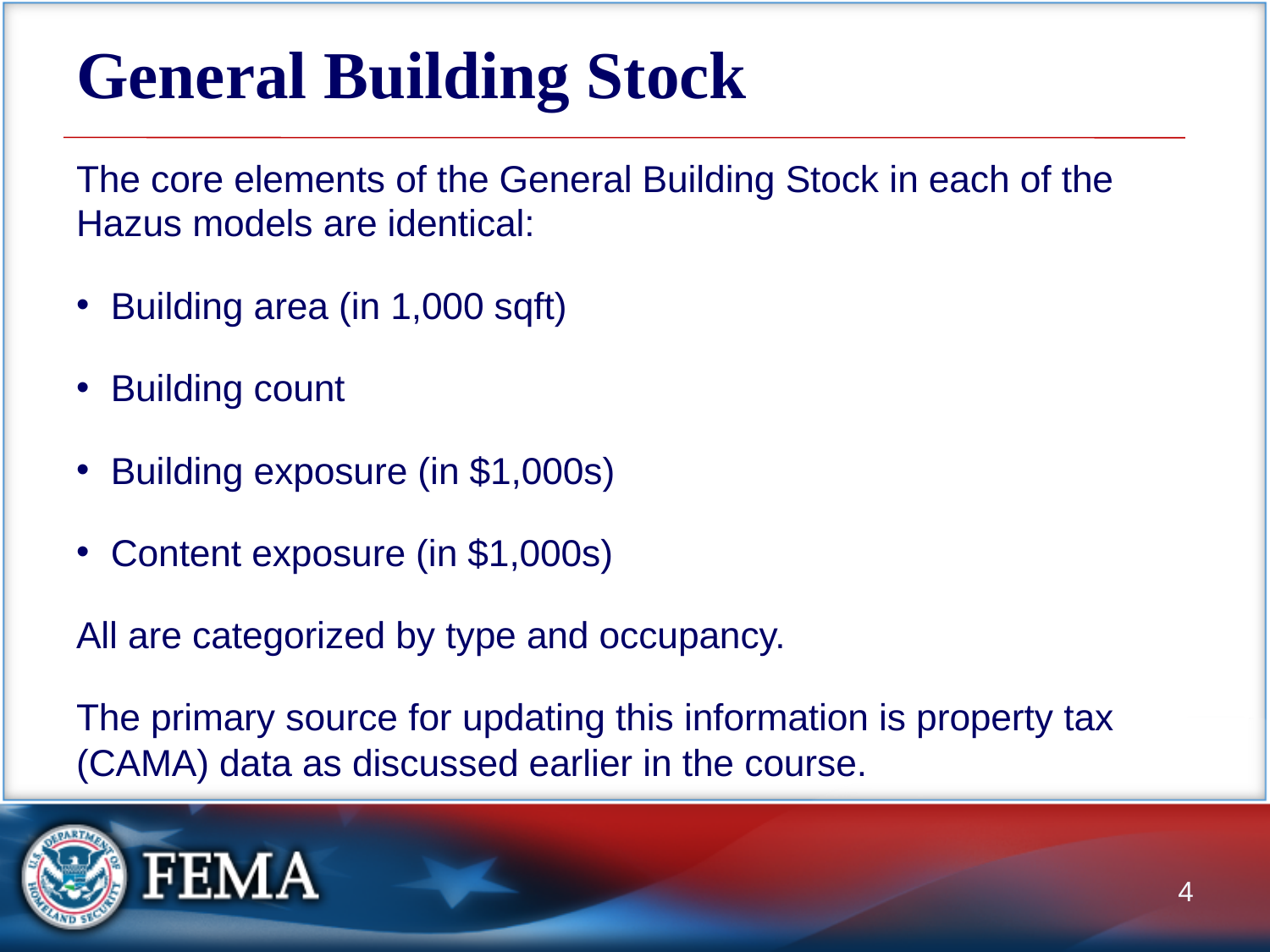

# General Building Stock
The core elements of the General Building Stock in each of the Hazus models are identical:
Building area (in 1,000 sqft)
Building count
Building exposure (in $1,000s)
Content exposure (in $1,000s)
All are categorized by type and occupancy.
The primary source for updating this information is property tax (CAMA) data as discussed earlier in the course.
4